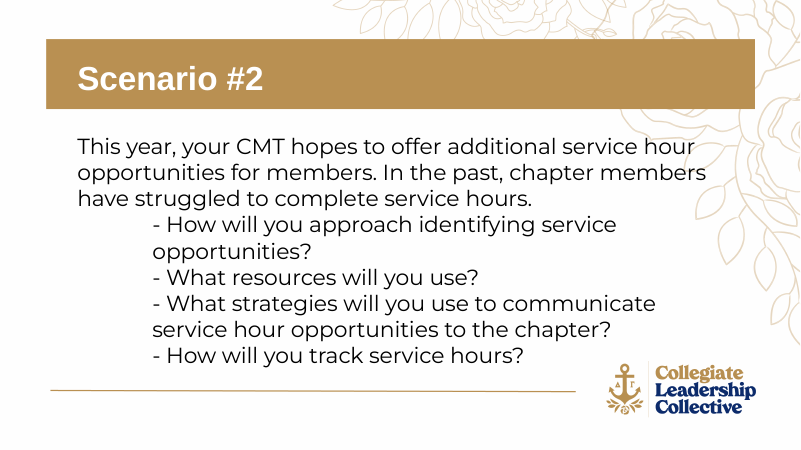

Scenario #2
This year, your CMT hopes to offer additional service hour opportunities for members. In the past, chapter members have struggled to complete service hours.
- How will you approach identifying service opportunities?
- What resources will you use?
- What strategies will you use to communicate service hour opportunities to the chapter?
- How will you track service hours?